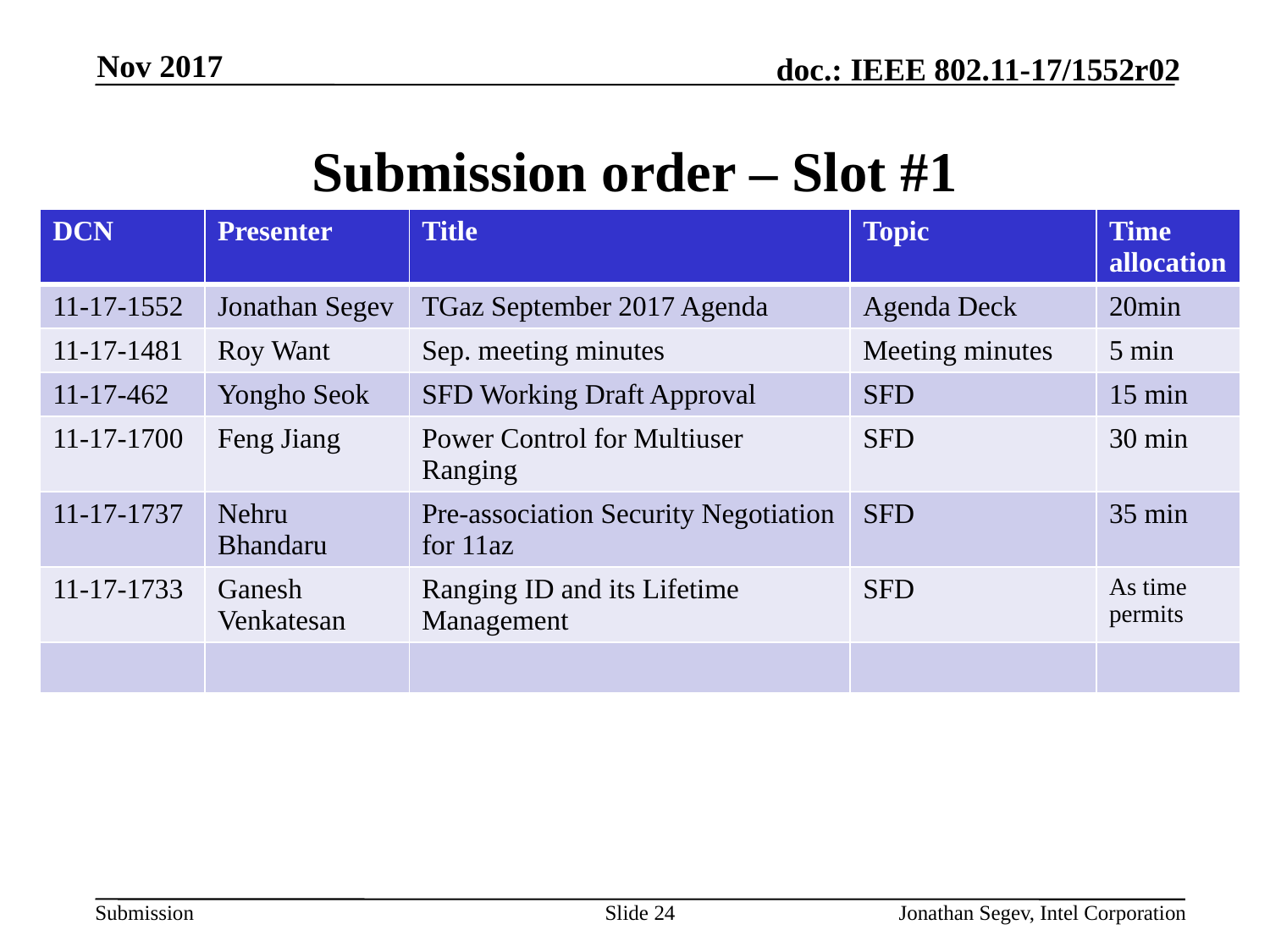

Nov 2017
# Submission order – Slot #1
| DCN | Presenter | Title | Topic | Time allocation |
| --- | --- | --- | --- | --- |
| 11-17-1552 | Jonathan Segev | TGaz September 2017 Agenda | Agenda Deck | 20min |
| 11-17-1481 | Roy Want | Sep. meeting minutes | Meeting minutes | 5 min |
| 11-17-462 | Yongho Seok | SFD Working Draft Approval | SFD | 15 min |
| 11-17-1700 | Feng Jiang | Power Control for Multiuser Ranging | SFD | 30 min |
| 11-17-1737 | Nehru Bhandaru | Pre-association Security Negotiation for 11az | SFD | 35 min |
| 11-17-1733 | Ganesh Venkatesan | Ranging ID and its Lifetime Management | SFD | As time permits |
|  |  |  |  |  |

Slide 24
Jonathan Segev, Intel Corporation